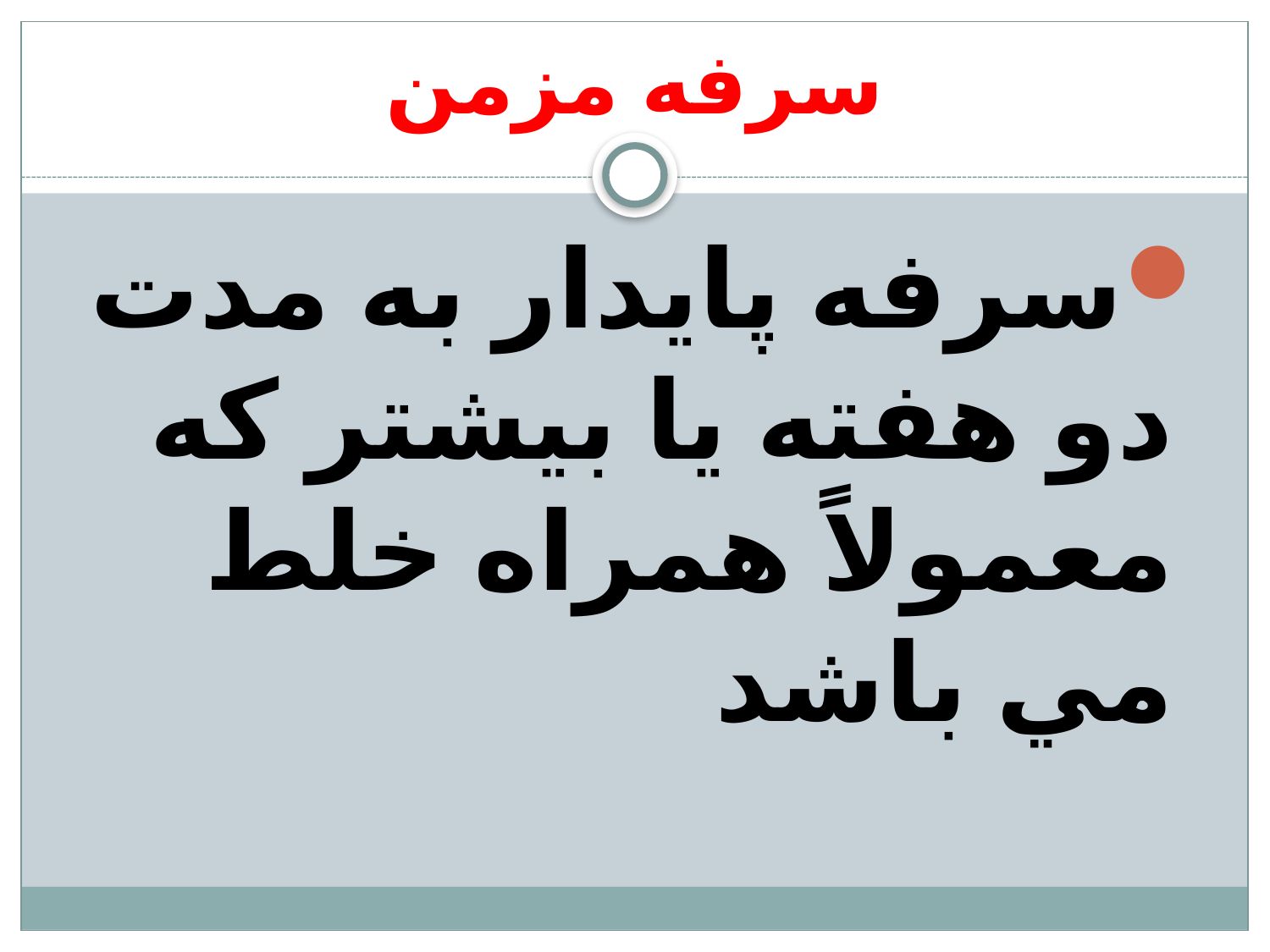

# سرفه مزمن
سرفه پايدار به مدت دو هفته يا بيشتر كه معمولاً همراه خلط مي باشد